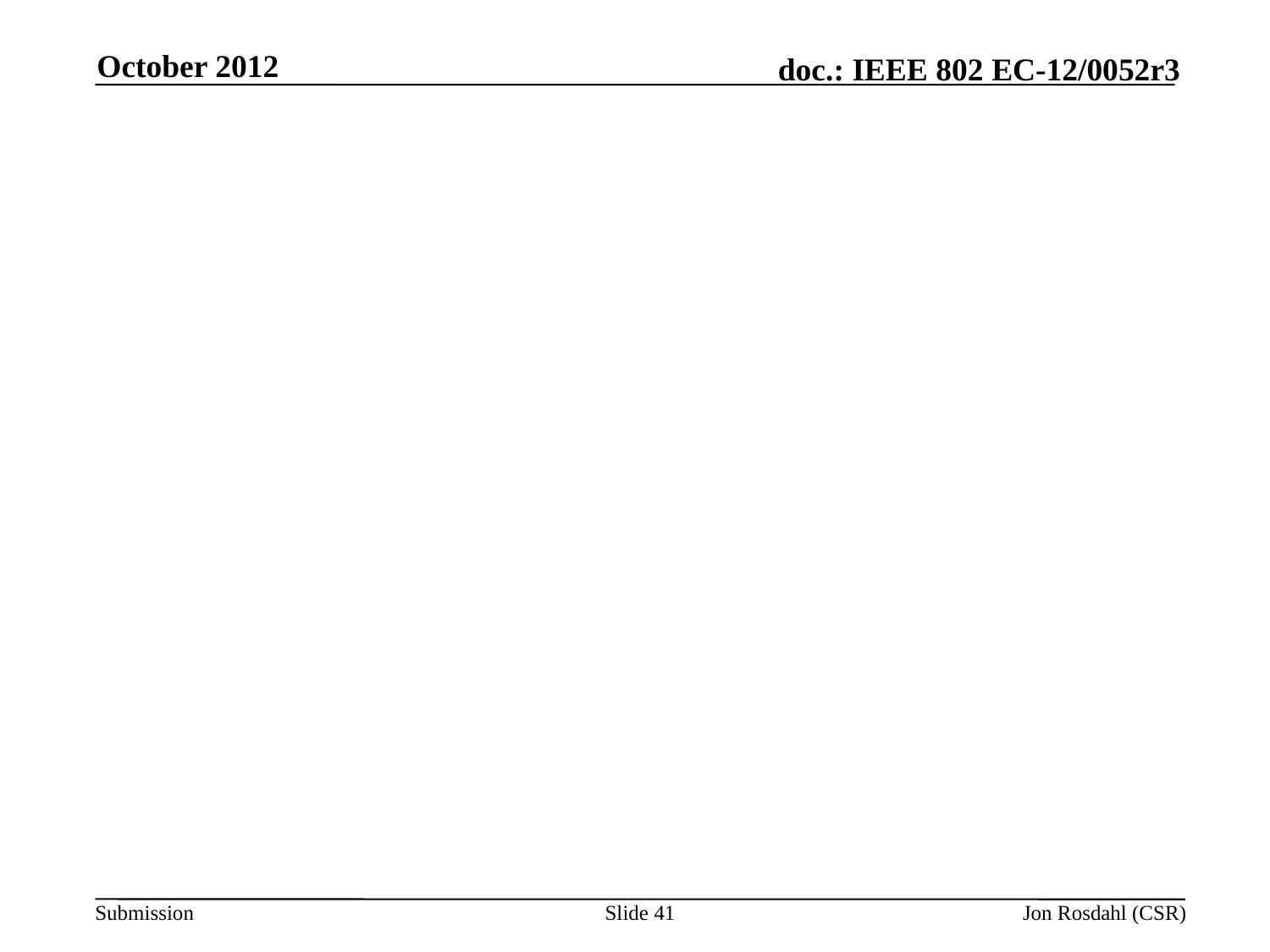

October 2012
#

Slide 41
Jon Rosdahl (CSR)